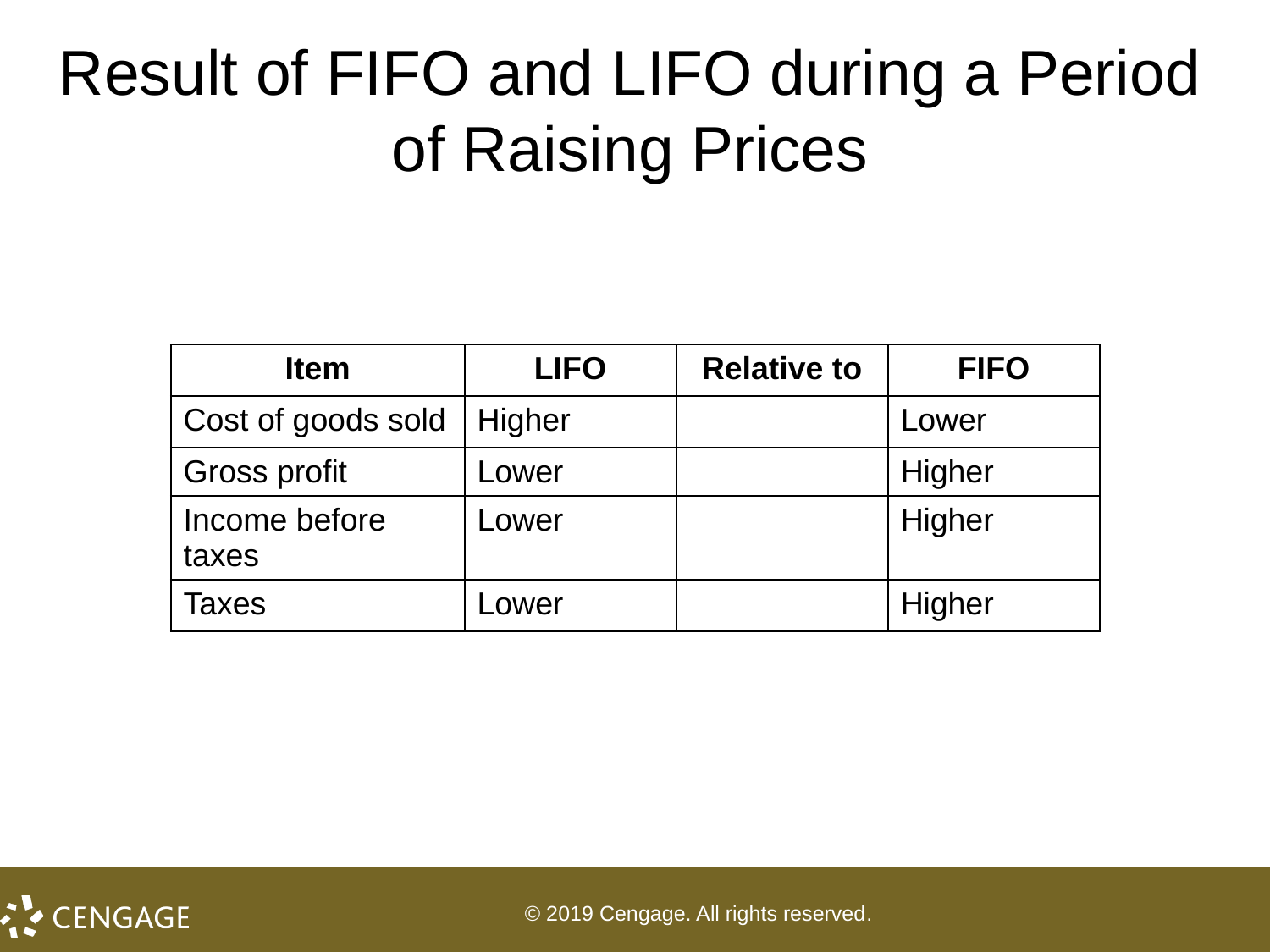

# Result of FIFO and LIFO during a Period of Raising Prices
| Item | LIFO | Relative to | FIFO |
| --- | --- | --- | --- |
| Cost of goods sold | Higher |  | Lower |
| Gross profit | Lower |  | Higher |
| Income before taxes | Lower |  | Higher |
| Taxes | Lower |  | Higher |